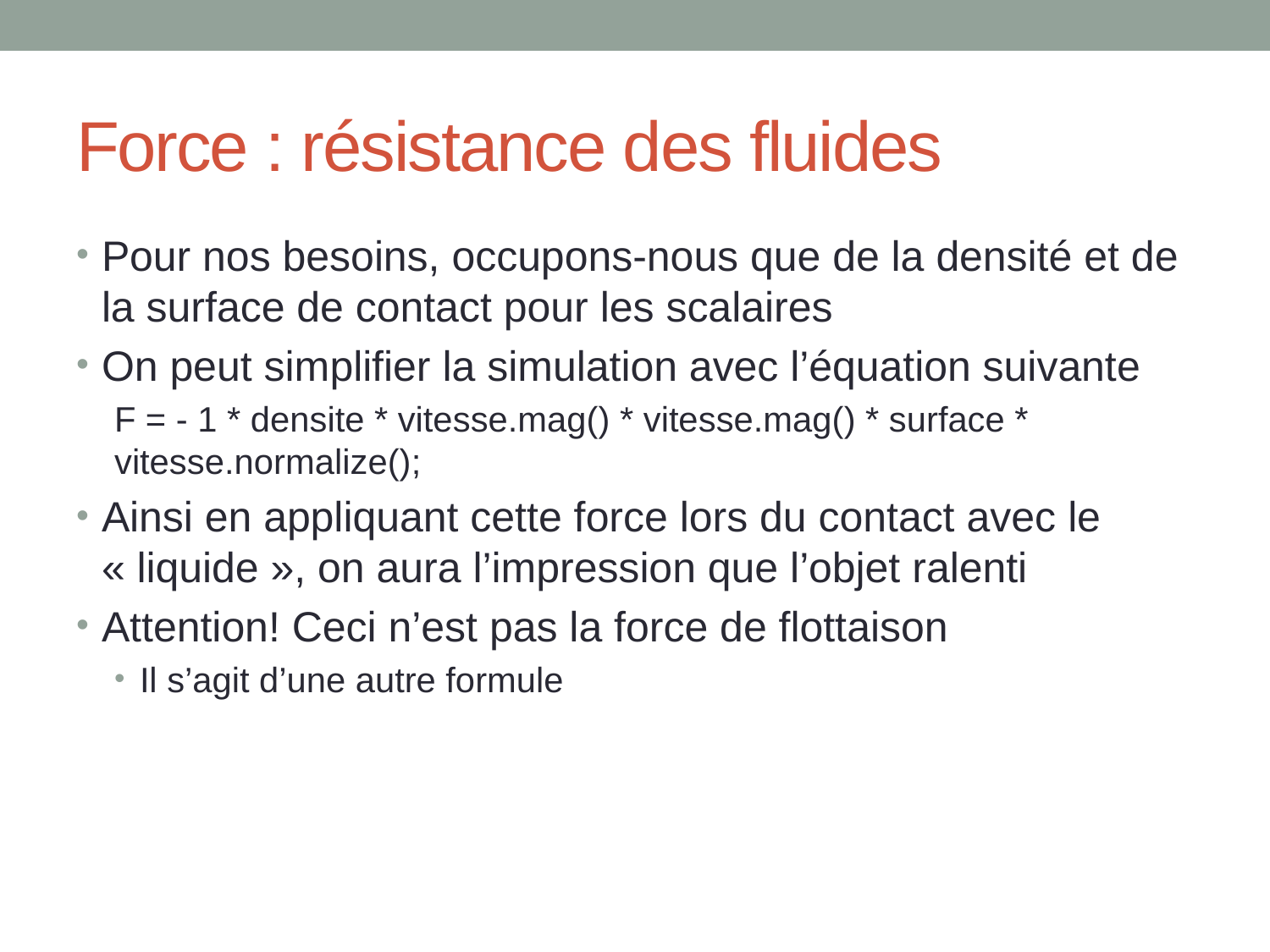

# Force : résistance des fluides
Pour nos besoins, occupons-nous que de la densité et de la surface de contact pour les scalaires
On peut simplifier la simulation avec l’équation suivante
F = - 1 * densite * vitesse.mag() * vitesse.mag() * surface * vitesse.normalize();
Ainsi en appliquant cette force lors du contact avec le « liquide », on aura l’impression que l’objet ralenti
Attention! Ceci n’est pas la force de flottaison
Il s’agit d’une autre formule